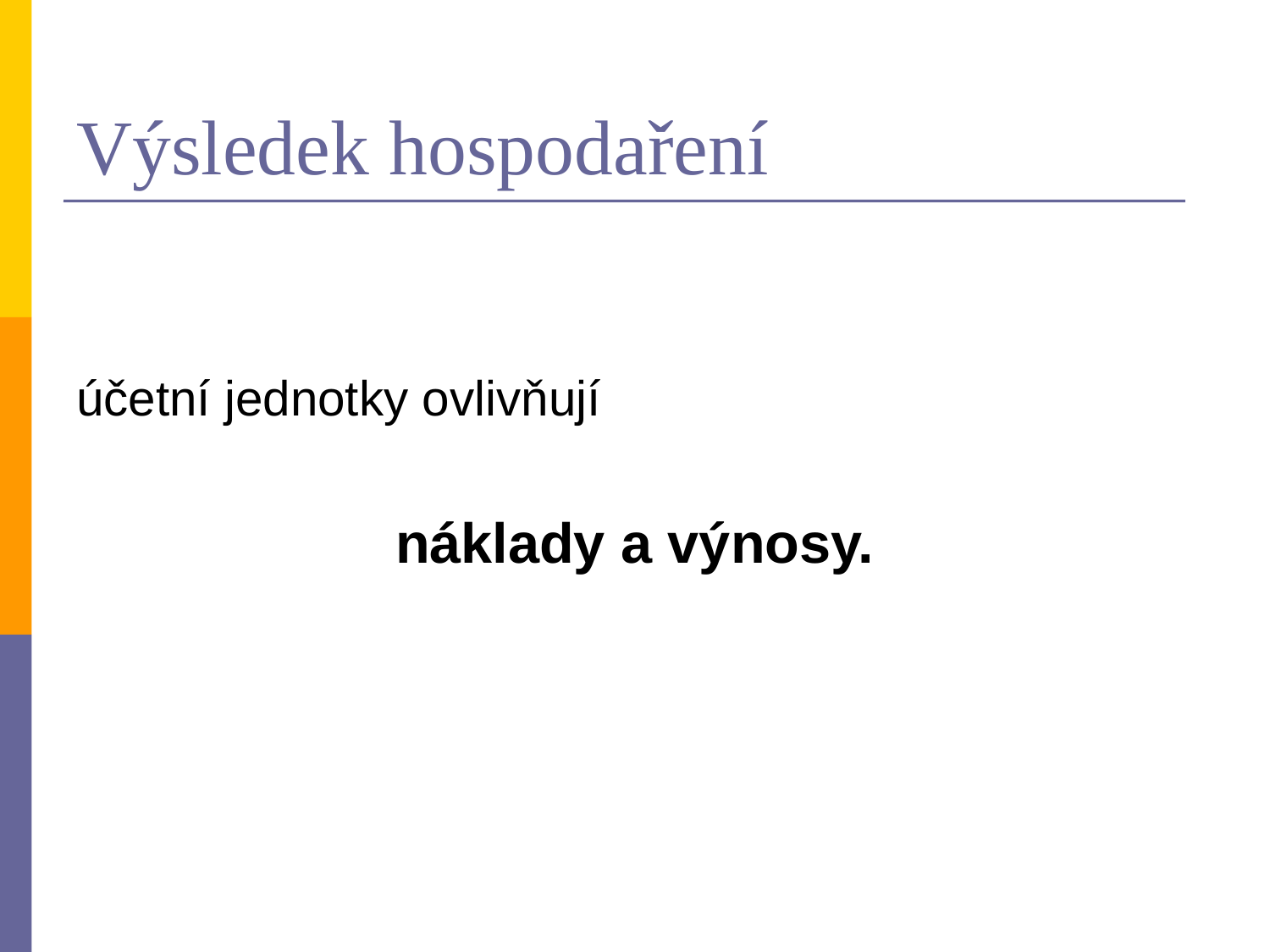

# Výsledek hospodaření

účetní jednotky ovlivňují

náklady a výnosy.